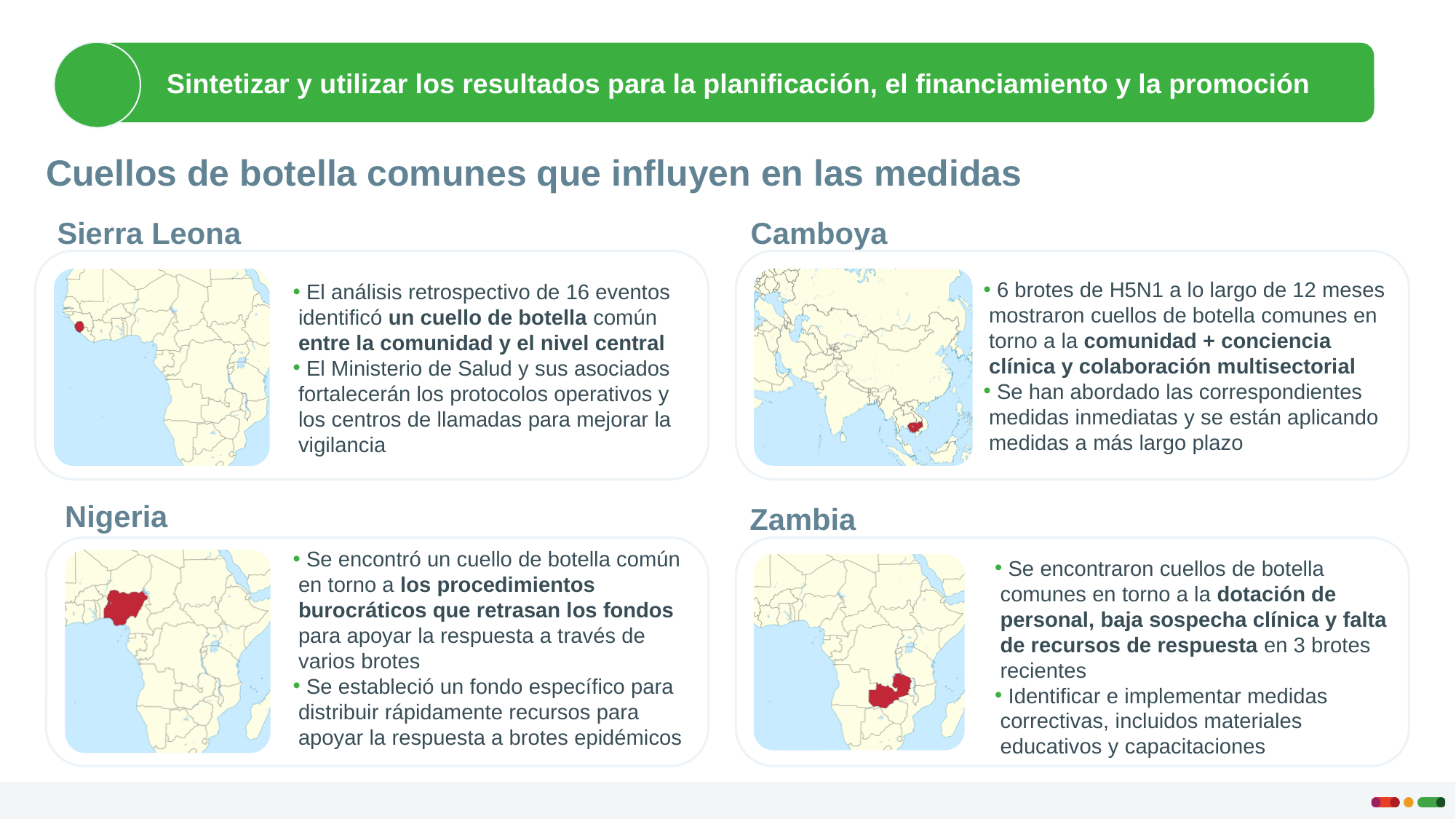

Sintetizar y utilizar los resultados para la planificación, el financiamiento y la promoción
# Cuellos de botella comunes que influyen en las medidas
Sierra Leona

Camboya

 El análisis retrospectivo de 16 eventos identificó un cuello de botella común entre la comunidad y el nivel central
 El Ministerio de Salud y sus asociados fortalecerán los protocolos operativos y los centros de llamadas para mejorar la vigilancia

 6 brotes de H5N1 a lo largo de 12 meses mostraron cuellos de botella comunes en torno a la comunidad + conciencia clínica y colaboración multisectorial
 Se han abordado las correspondientes medidas inmediatas y se están aplicando medidas a más largo plazo

Nigeria
Zambia

 Se encontró un cuello de botella común en torno a los procedimientos burocráticos que retrasan los fondos para apoyar la respuesta a través de varios brotes
 Se estableció un fondo específico para distribuir rápidamente recursos para apoyar la respuesta a brotes epidémicos
 Se encontraron cuellos de botella comunes en torno a la dotación de personal, baja sospecha clínica y falta de recursos de respuesta en 3 brotes recientes
 Identificar e implementar medidas correctivas, incluidos materiales educativos y capacitaciones